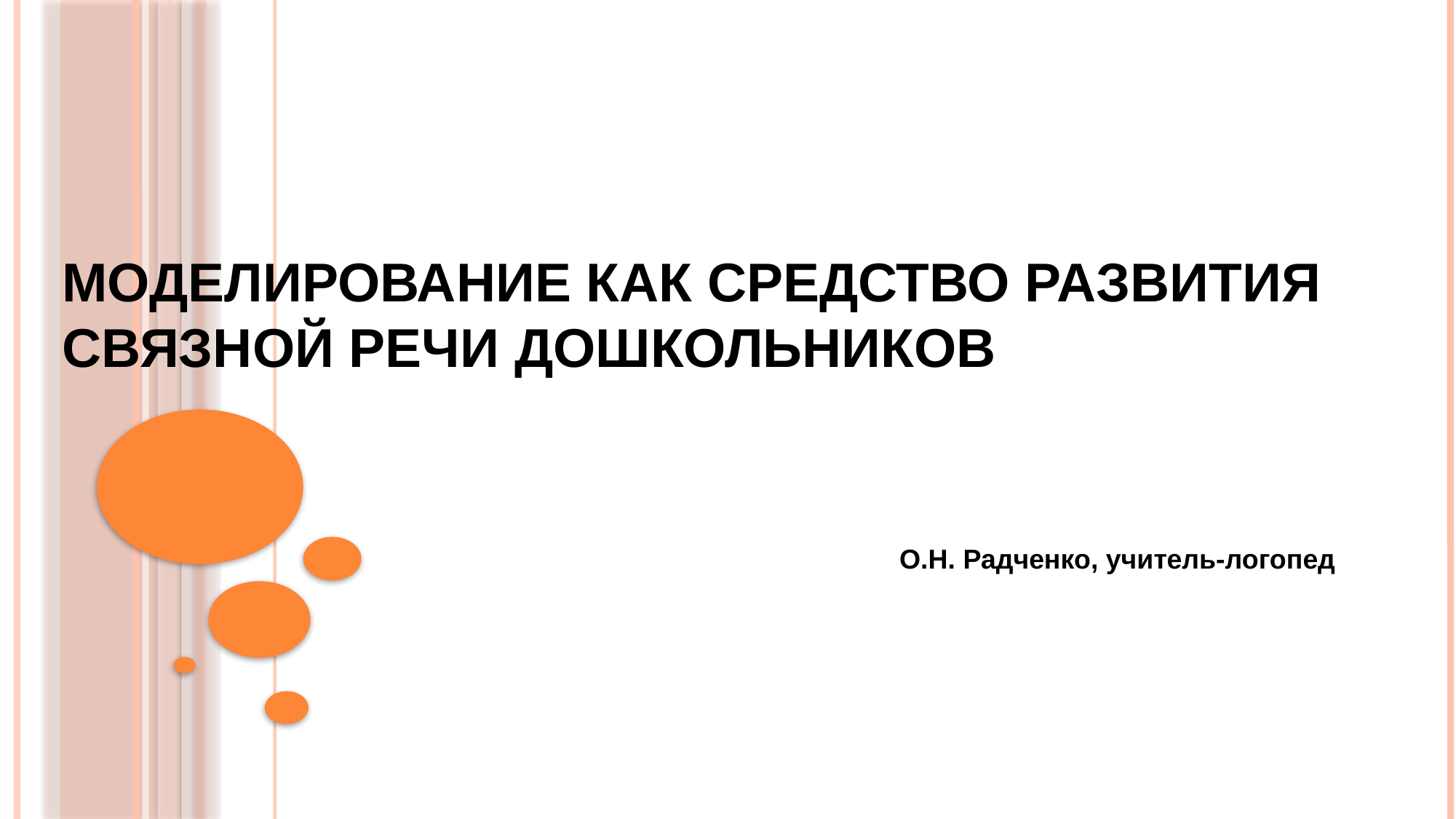

# Моделирование как средство развития связной речи дошкольников
О.Н. Радченко, учитель-логопед